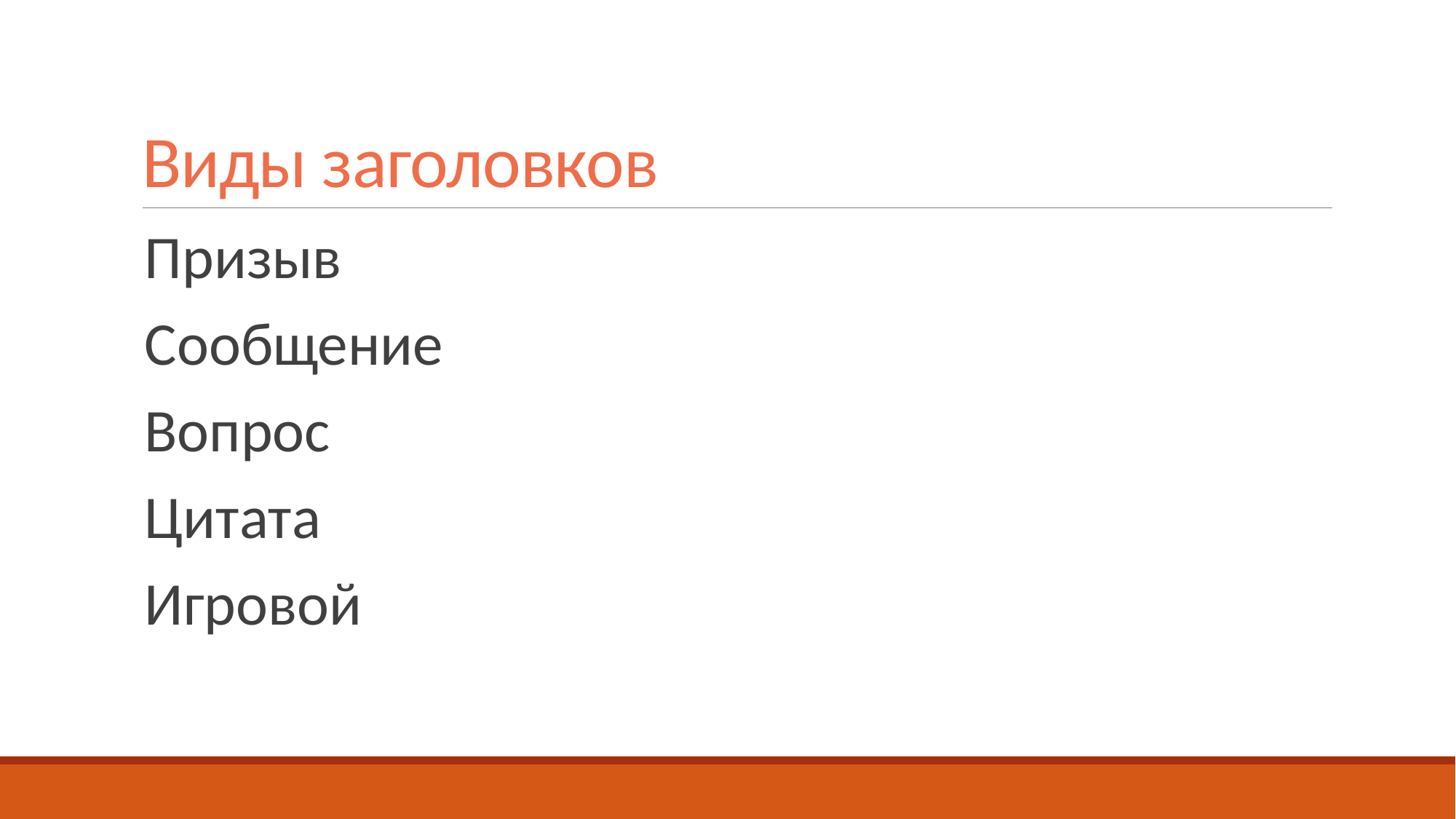

# Виды заголовков
Призыв
Сообщение
Вопрос
Цитата
Игровой